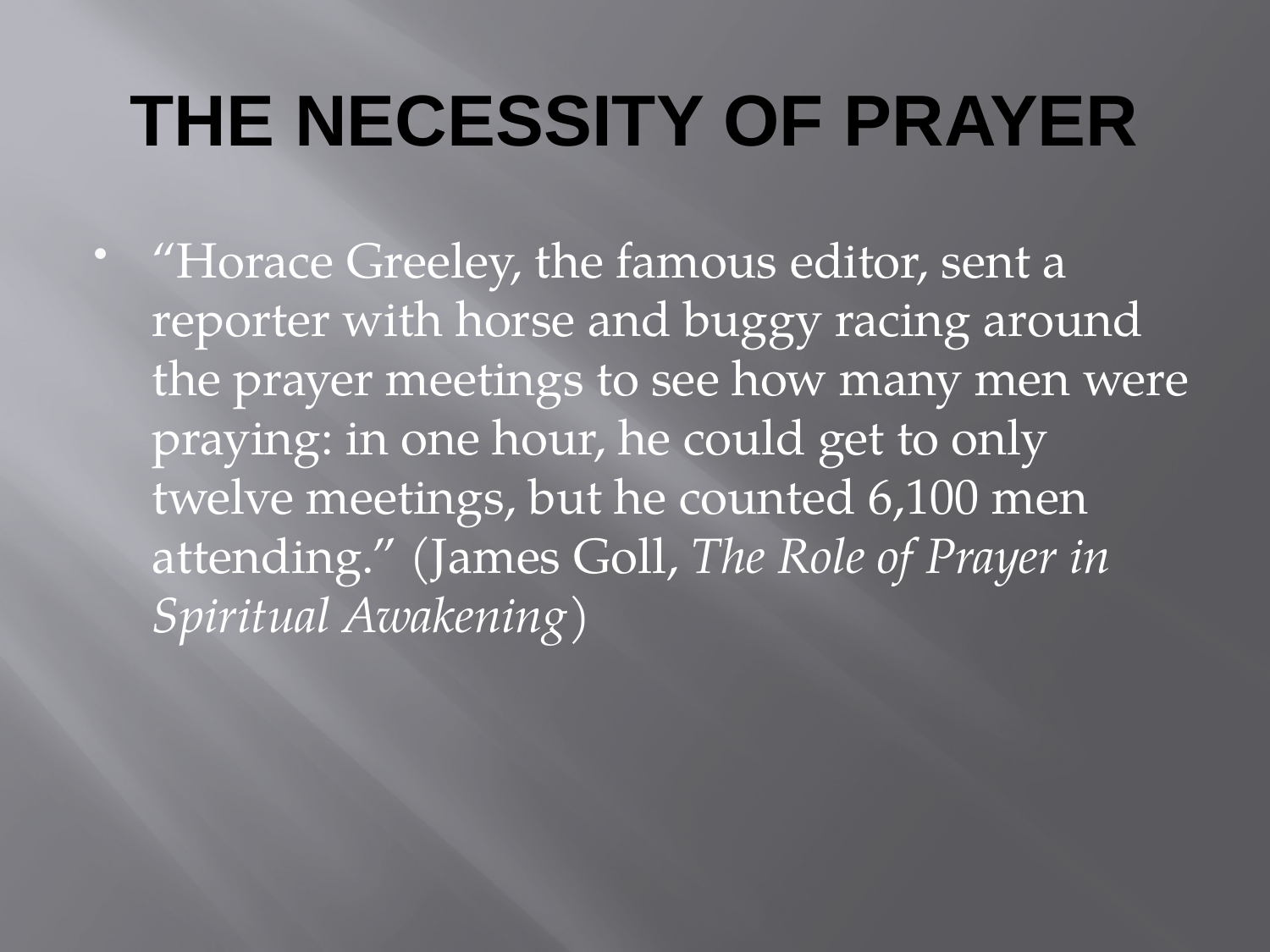

# The Necessity of Prayer
“Horace Greeley, the famous editor, sent a reporter with horse and buggy racing around the prayer meetings to see how many men were praying: in one hour, he could get to only twelve meetings, but he counted 6,100 men attending.” (James Goll, The Role of Prayer in Spiritual Awakening)